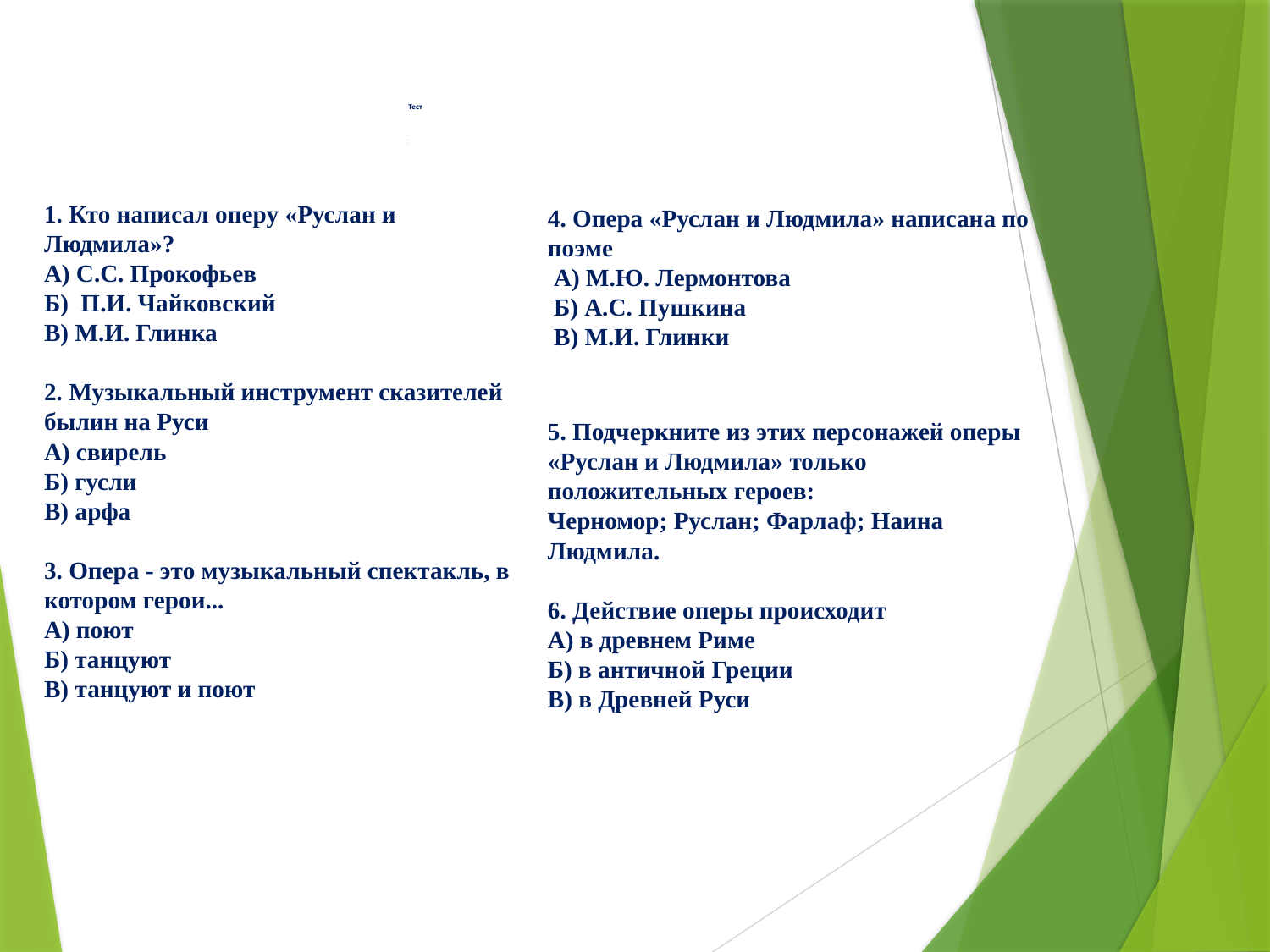

# Тест . .
1. Кто написал оперу «Руслан и Людмила»?
А) С.С. Прокофьев  
Б)  П.И. Чайковский
В) М.И. Глинка

2. Музыкальный инструмент сказителей былин на Руси
А) свирель
Б) гусли
В) арфа

3. Опера - это музыкальный спектакль, в котором герои...
А) поют
Б) танцуют
В) танцуют и поют

4. Опера «Руслан и Людмила» написана по поэме
 А) М.Ю. Лермонтова 
 Б) А.С. Пушкина
 В) М.И. Глинки

5. Подчеркните из этих персонажей оперы «Руслан и Людмила» только положительных героев:
Черномор; Руслан; Фарлаф; Наина Людмила.

6. Действие оперы происходит
А) в древнем Риме
Б) в античной Греции
В) в Древней Руси